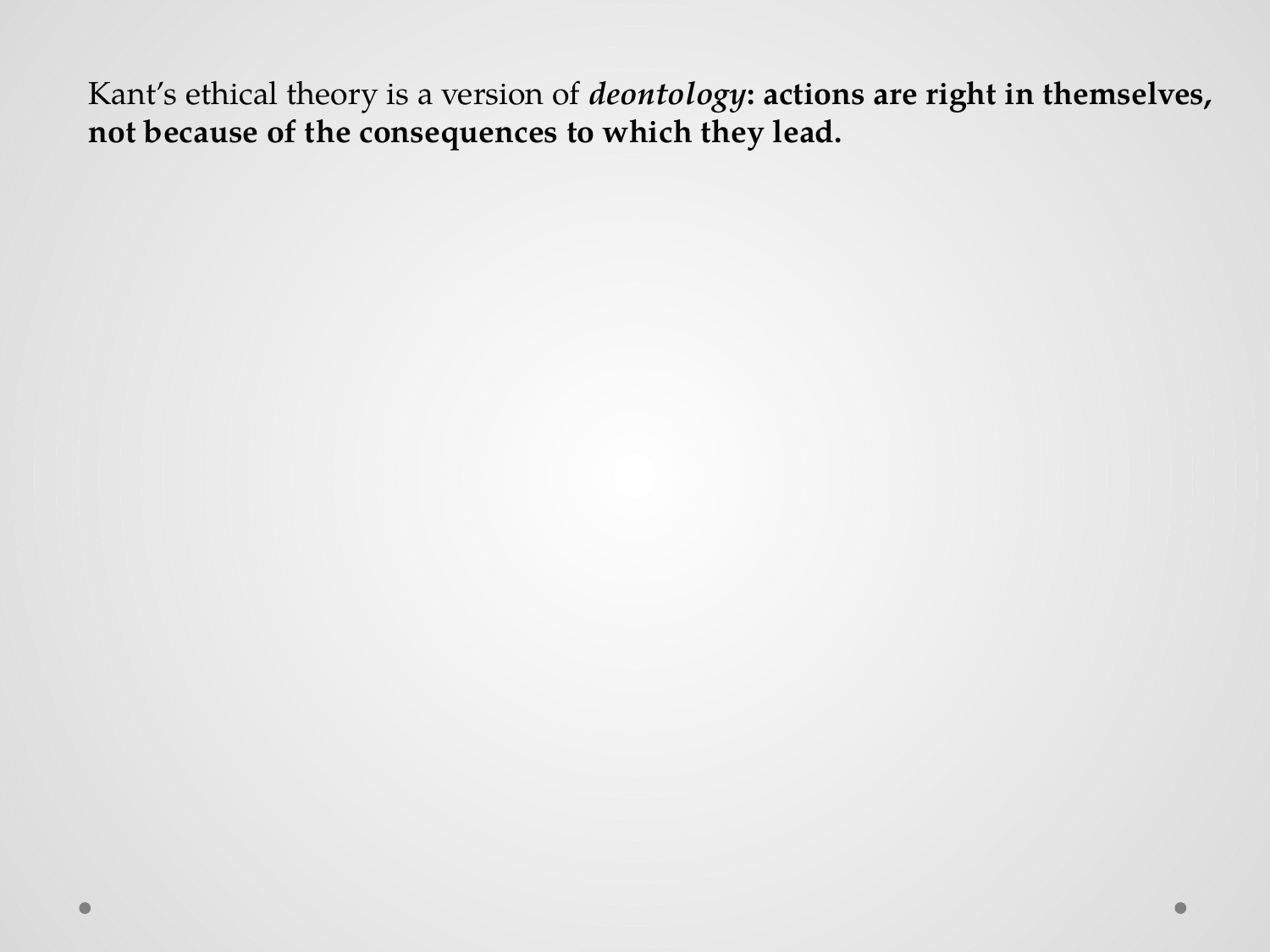

Kant’s ethical theory is a version of deontology: actions are right in themselves, not because of the consequences to which they lead.